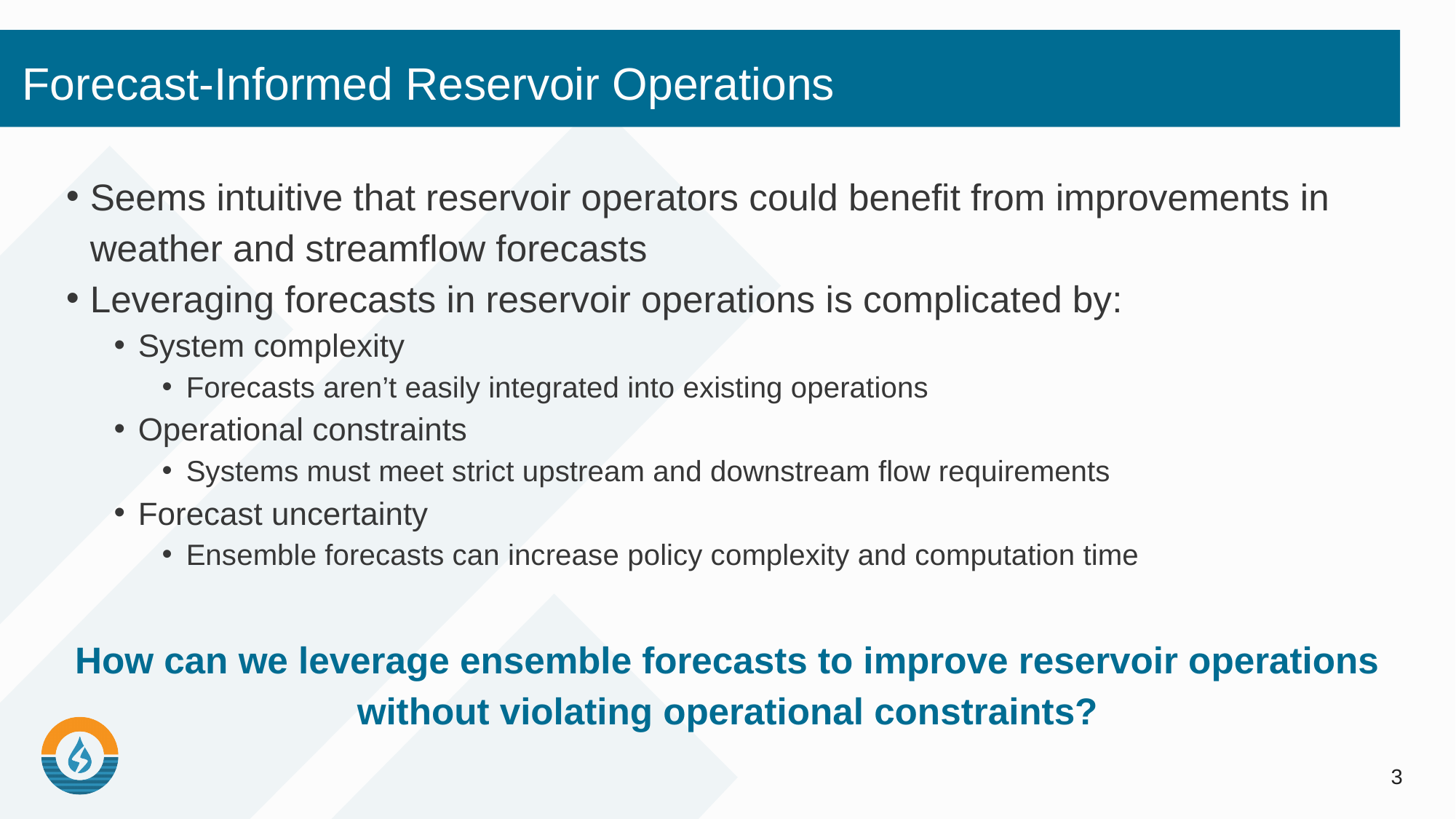

# Forecast-Informed Reservoir Operations
Seems intuitive that reservoir operators could benefit from improvements in weather and streamflow forecasts
Leveraging forecasts in reservoir operations is complicated by:
System complexity
Forecasts aren’t easily integrated into existing operations
Operational constraints
Systems must meet strict upstream and downstream flow requirements
Forecast uncertainty
Ensemble forecasts can increase policy complexity and computation time

How can we leverage ensemble forecasts to improve reservoir operations without violating operational constraints?
3